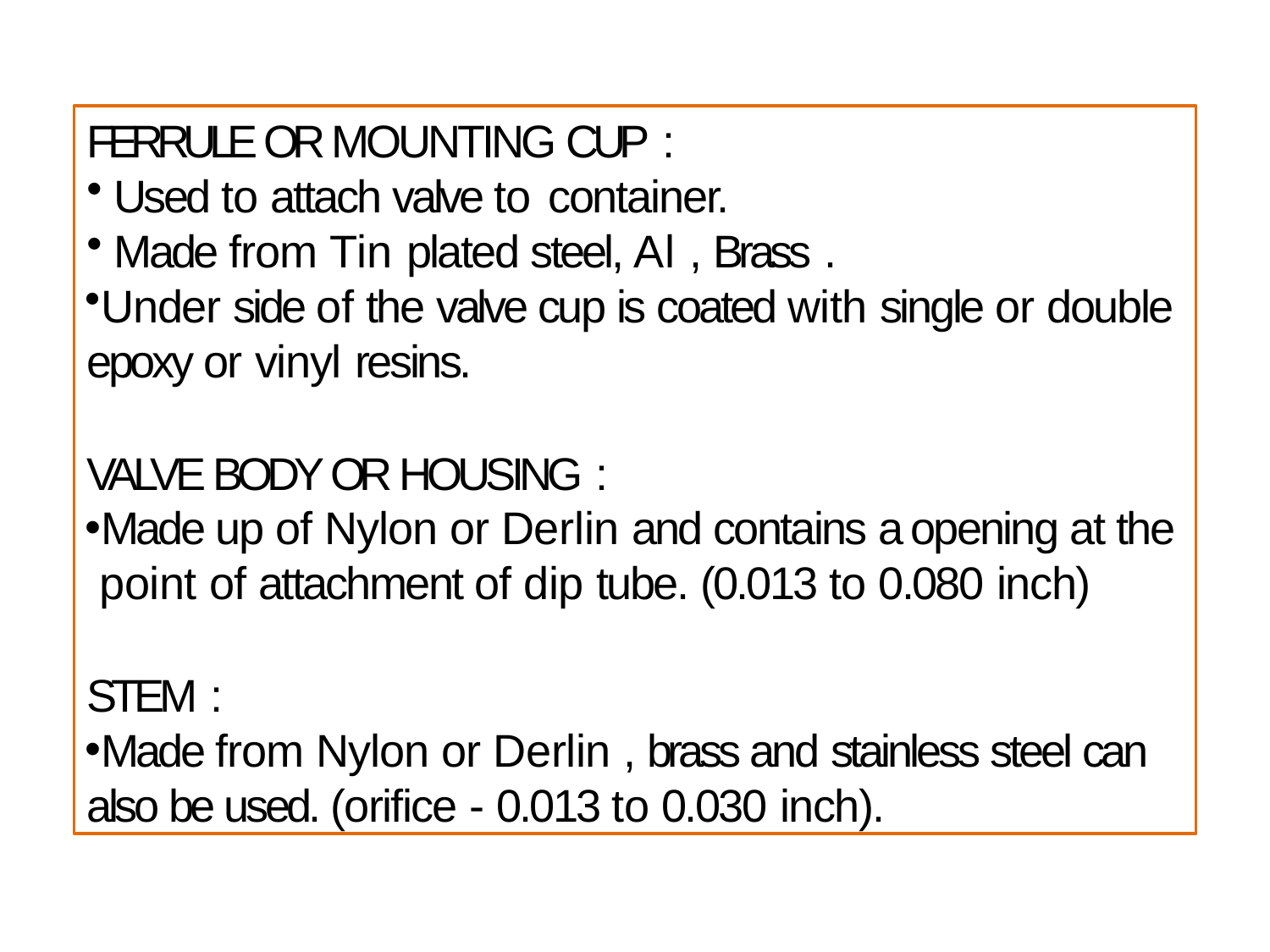

FERRULE OR MOUNTING CUP :
Used to attach valve to container.
Made from Tin plated steel, Al , Brass .
Under side of the valve cup is coated with single or double  epoxy or vinyl resins.

VALVE BODY OR HOUSING :
Made up of Nylon or Derlin and contains a opening at the  point of attachment of dip tube. (0.013 to 0.080 inch)

STEM :
Made from Nylon or Derlin , brass and stainless steel can  also be used. (orifice - 0.013 to 0.030 inch).